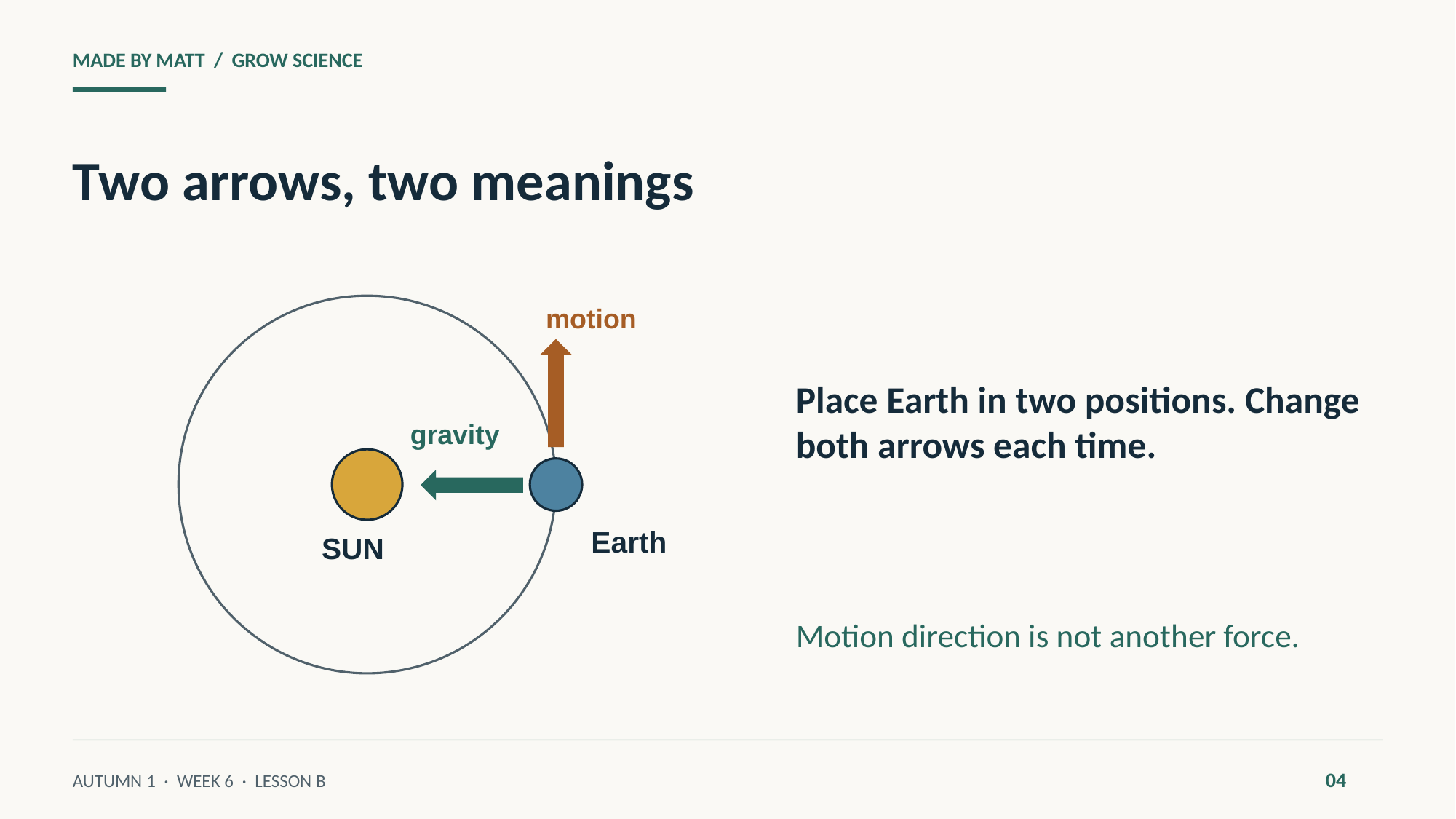

MADE BY MATT  /  GROW SCIENCE

Two arrows, two meanings

motion
Place Earth in two positions. Change both arrows each time.

gravity

Earth
SUN
Motion direction is not another force.

04
AUTUMN 1  ·  WEEK 6  ·  LESSON B